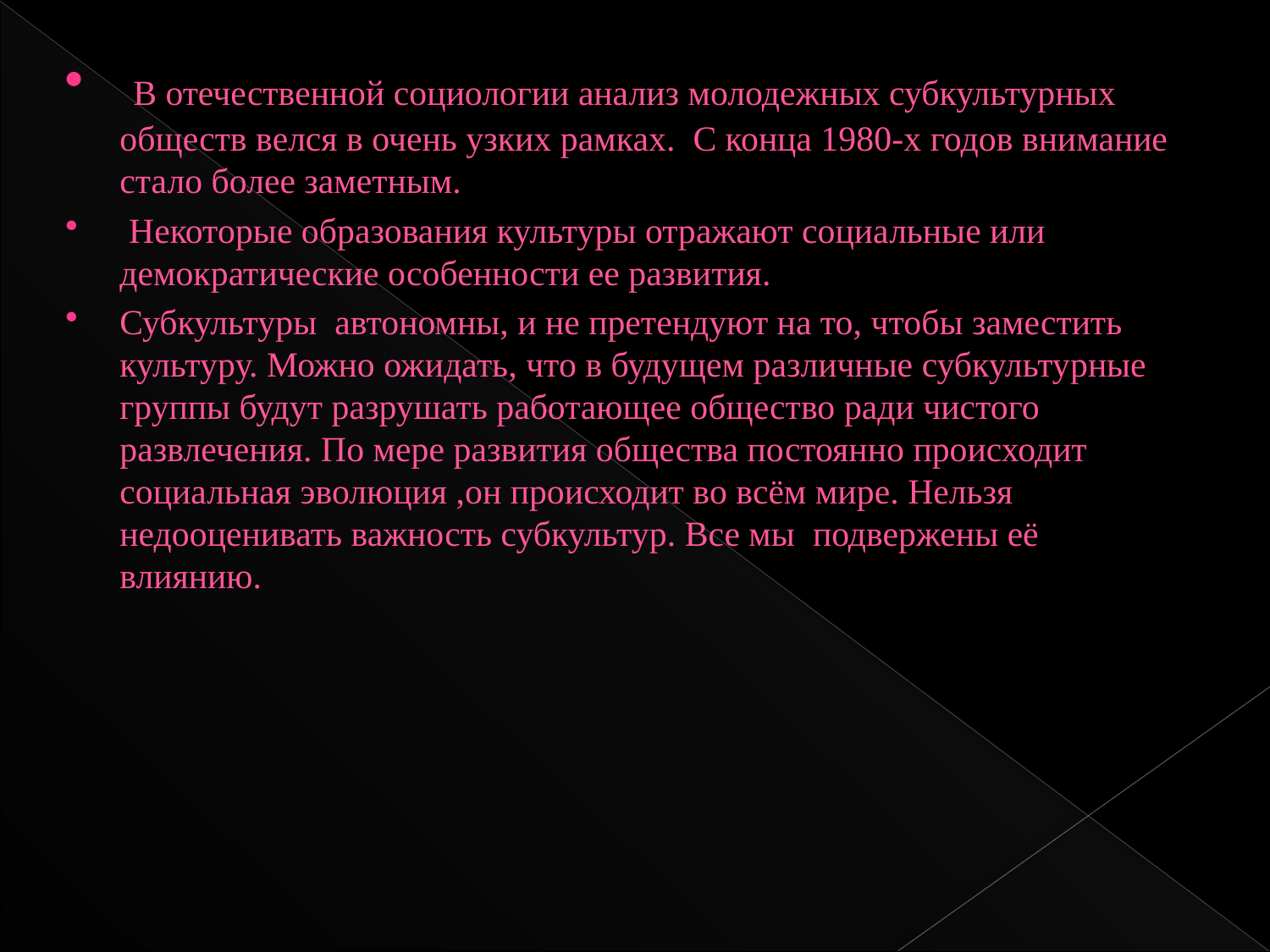

В отечественной социологии анализ молодежных субкультурных обществ велся в очень узких рамках.  С конца 1980-х годов внимание стало более заметным.
 Некоторые образования культуры отражают социальные или демократические особенности ее развития.
Субкультуры  автономны, и не претендуют на то, чтобы заместить культуру. Можно ожидать, что в будущем различные субкультурные группы будут разрушать работающее общество ради чистого развлечения. По мере развития общества постоянно происходит социальная эволюция ,он происходит во всём мире. Нельзя  недооценивать важность субкультур. Все мы  подвержены её влиянию.